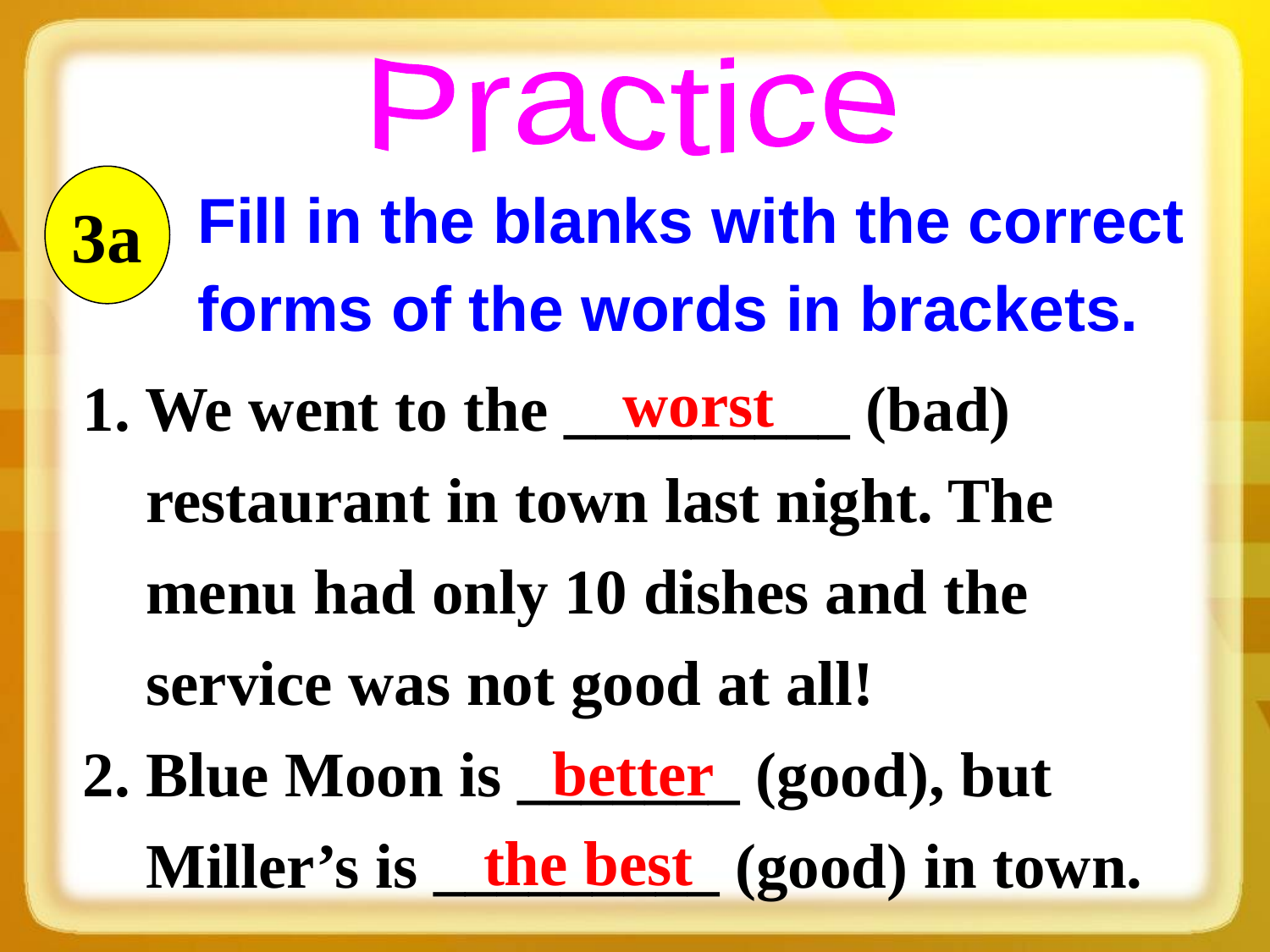

Practice
Fill in the blanks with the correct forms of the words in brackets.
3a
1. We went to the _________ (bad)
    restaurant in town last night. The
    menu had only 10 dishes and the
    service was not good at all!
2. Blue Moon is _______ (good), but
    Miller’s is _________ (good) in town.
worst
better
 the best